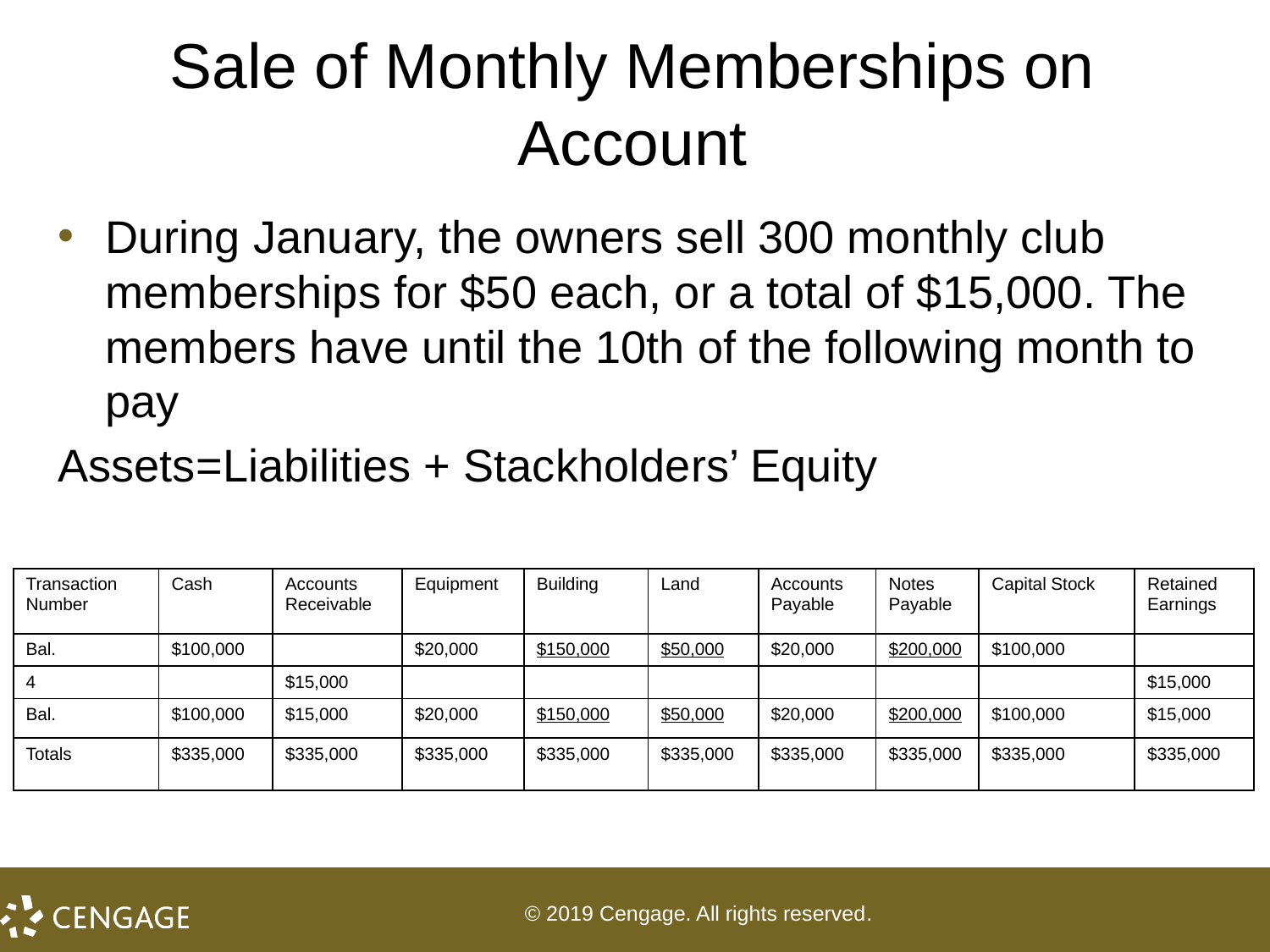

# Sale of Monthly Memberships on Account
During January, the owners sell 300 monthly club memberships for $50 each, or a total of $15,000. The members have until the 10th of the following month to pay
Assets=Liabilities + Stackholders’ Equity
| Transaction Number | Cash | Accounts Receivable | Equipment | Building | Land | Accounts Payable | Notes Payable | Capital Stock | Retained Earnings |
| --- | --- | --- | --- | --- | --- | --- | --- | --- | --- |
| Bal. | $100,000 |  | $20,000 | $150,000 | $50,000 | $20,000 | $200,000 | $100,000 |  |
| 4 |  | $15,000 |  |  |  |  |  |  | $15,000 |
| Bal. | $100,000 | $15,000 | $20,000 | $150,000 | $50,000 | $20,000 | $200,000 | $100,000 | $15,000 |
| Totals | $335,000 | $335,000 | $335,000 | $335,000 | $335,000 | $335,000 | $335,000 | $335,000 | $335,000 |